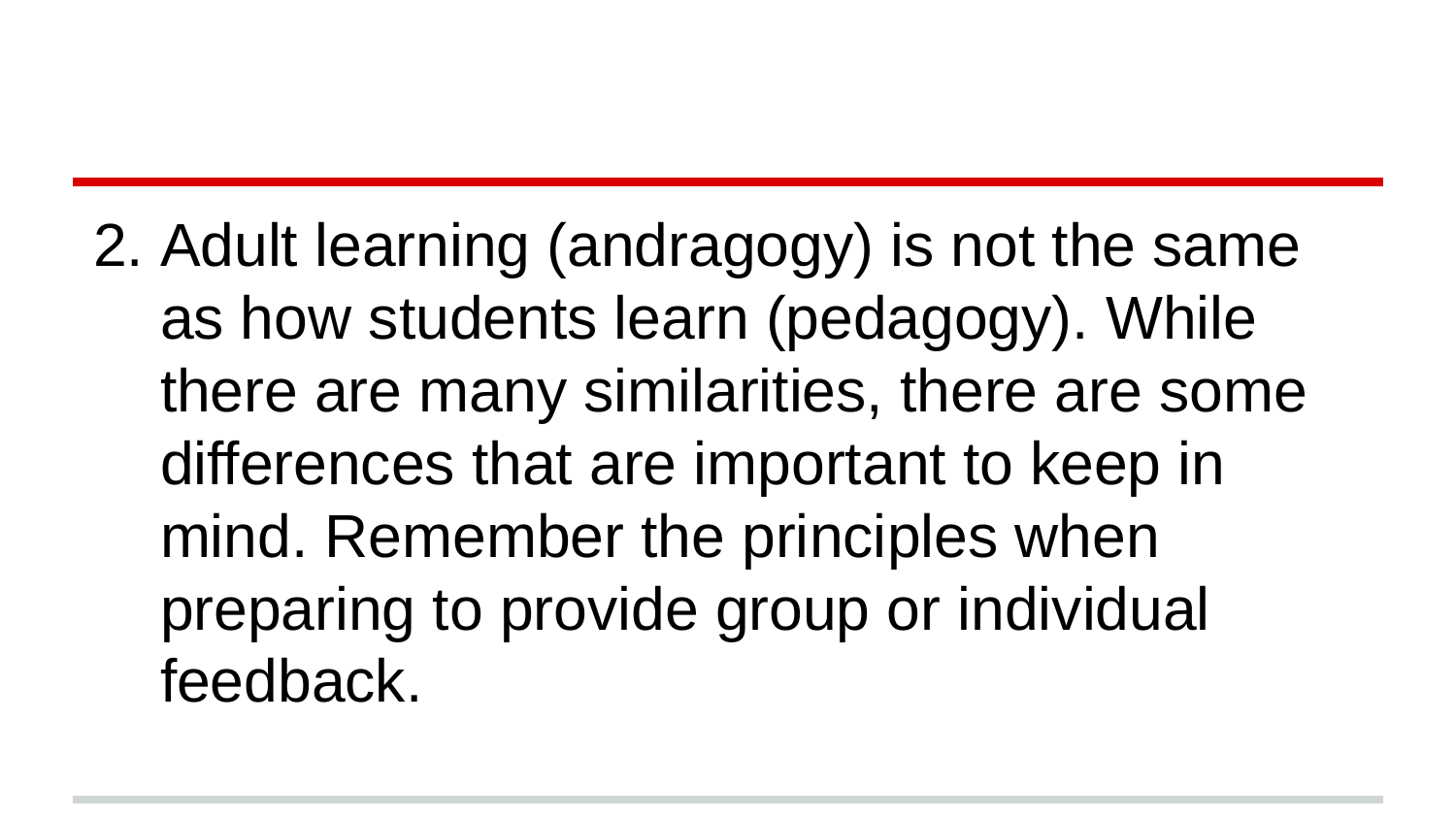

Adult learning (andragogy) is not the same as how students learn (pedagogy). While there are many similarities, there are some differences that are important to keep in mind. Remember the principles when preparing to provide group or individual feedback.